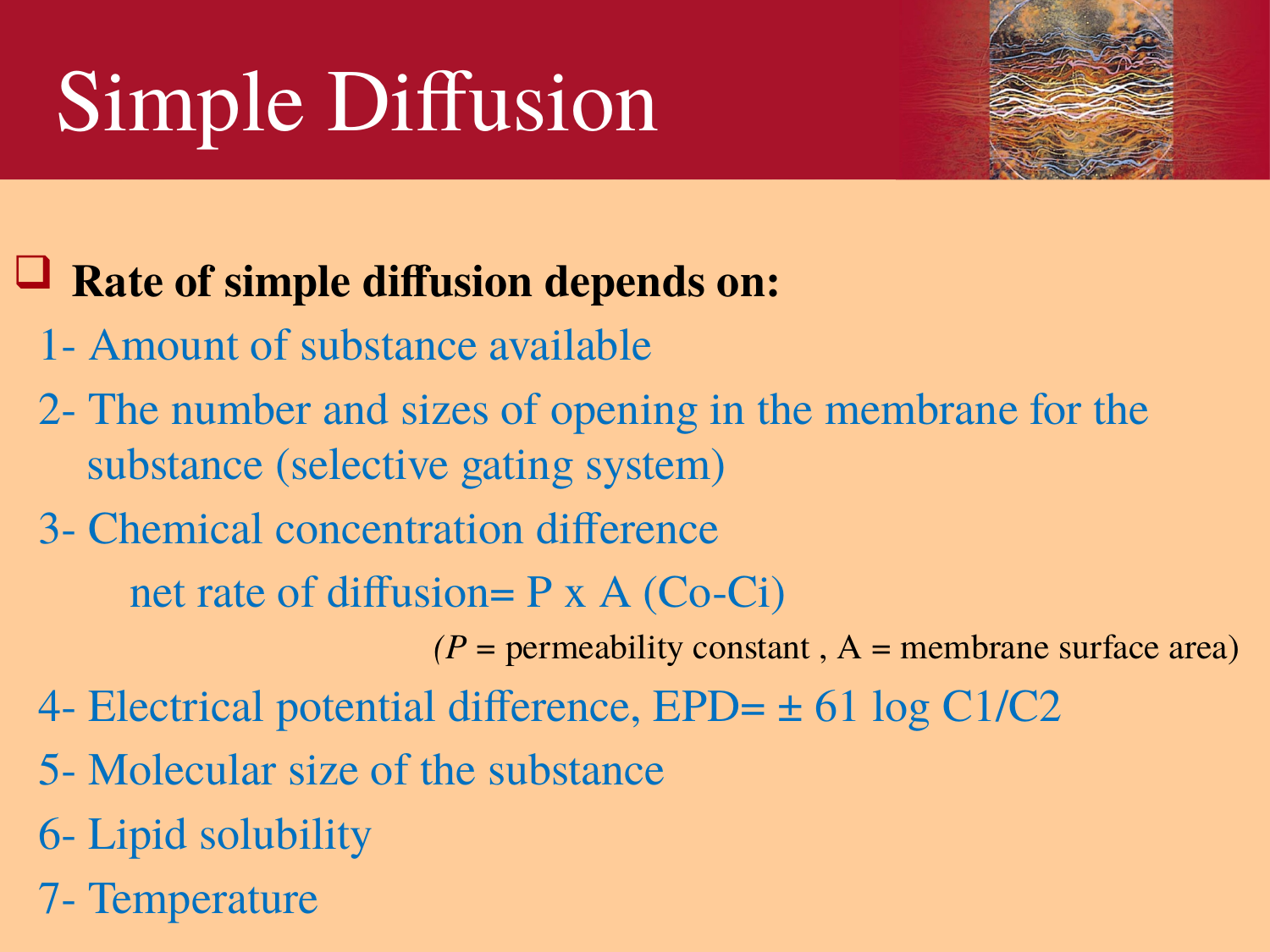

# Simple Diffusion

 Rate of simple diffusion depends on:
1‐ Amount of substance available
2‐ The number and sizes of opening in the membrane for the substance (selective gating system)
3‐ Chemical concentration difference
        net rate of diffusion= P x A (Co‐Ci)
        (P = permeability constant , A = membrane surface area)
4‐ Electrical potential difference, EPD= ± 61 log C1/C2
5‐ Molecular size of the substance
6‐ Lipid solubility
7‐ Temperature